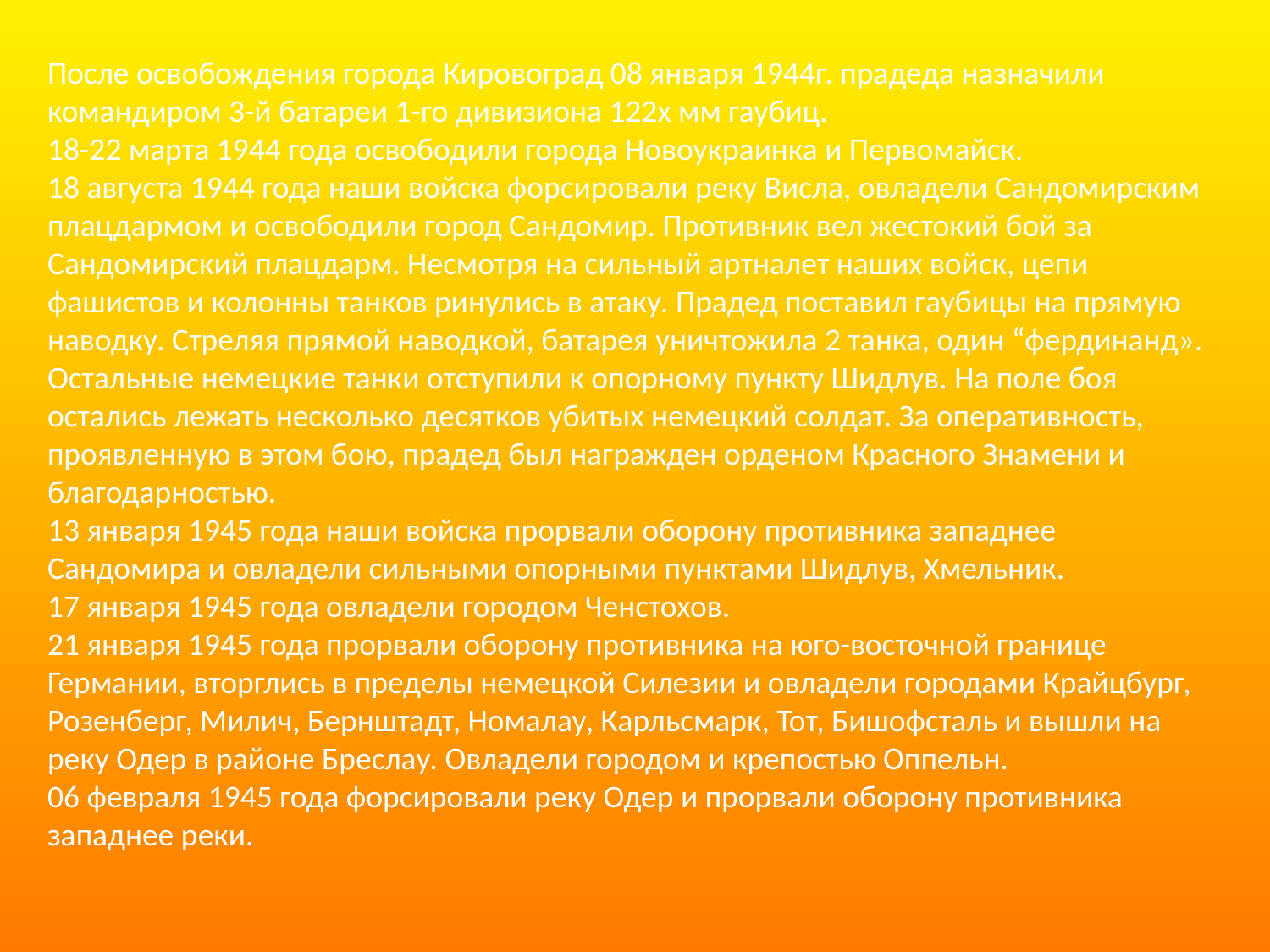

После освобождения города Кировоград 08 января 1944г. прадеда назначили командиром 3-й батареи 1-го дивизиона 122х мм гаубиц.
18-22 марта 1944 года освободили города Новоукраинка и Первомайск.
18 августа 1944 года наши войска форсировали реку Висла, овладели Сандомирским плацдармом и освободили город Сандомир. Противник вел жестокий бой за Сандомирский плацдарм. Несмотря на сильный артналет наших войск, цепи фашистов и колонны танков ринулись в атаку. Прадед поставил гаубицы на прямую наводку. Стреляя прямой наводкой, батарея уничтожила 2 танка, один “фердинанд». Остальные немецкие танки отступили к опорному пункту Шидлув. На поле боя остались лежать несколько десятков убитых немецкий солдат. За оперативность, проявленную в этом бою, прадед был награжден орденом Красного Знамени и благодарностью.
13 января 1945 года наши войска прорвали оборону противника западнее Сандомира и овладели сильными опорными пунктами Шидлув, Хмельник.
17 января 1945 года овладели городом Ченстохов.
21 января 1945 года прорвали оборону противника на юго-восточной границе Германии, вторглись в пределы немецкой Силезии и овладели городами Крайцбург, Розенберг, Милич, Бернштадт, Номалау, Карльсмарк, Тот, Бишофсталь и вышли на реку Одер в районе Бреслау. Овладели городом и крепостью Оппельн.
06 февраля 1945 года форсировали реку Одер и прорвали оборону противника западнее реки.